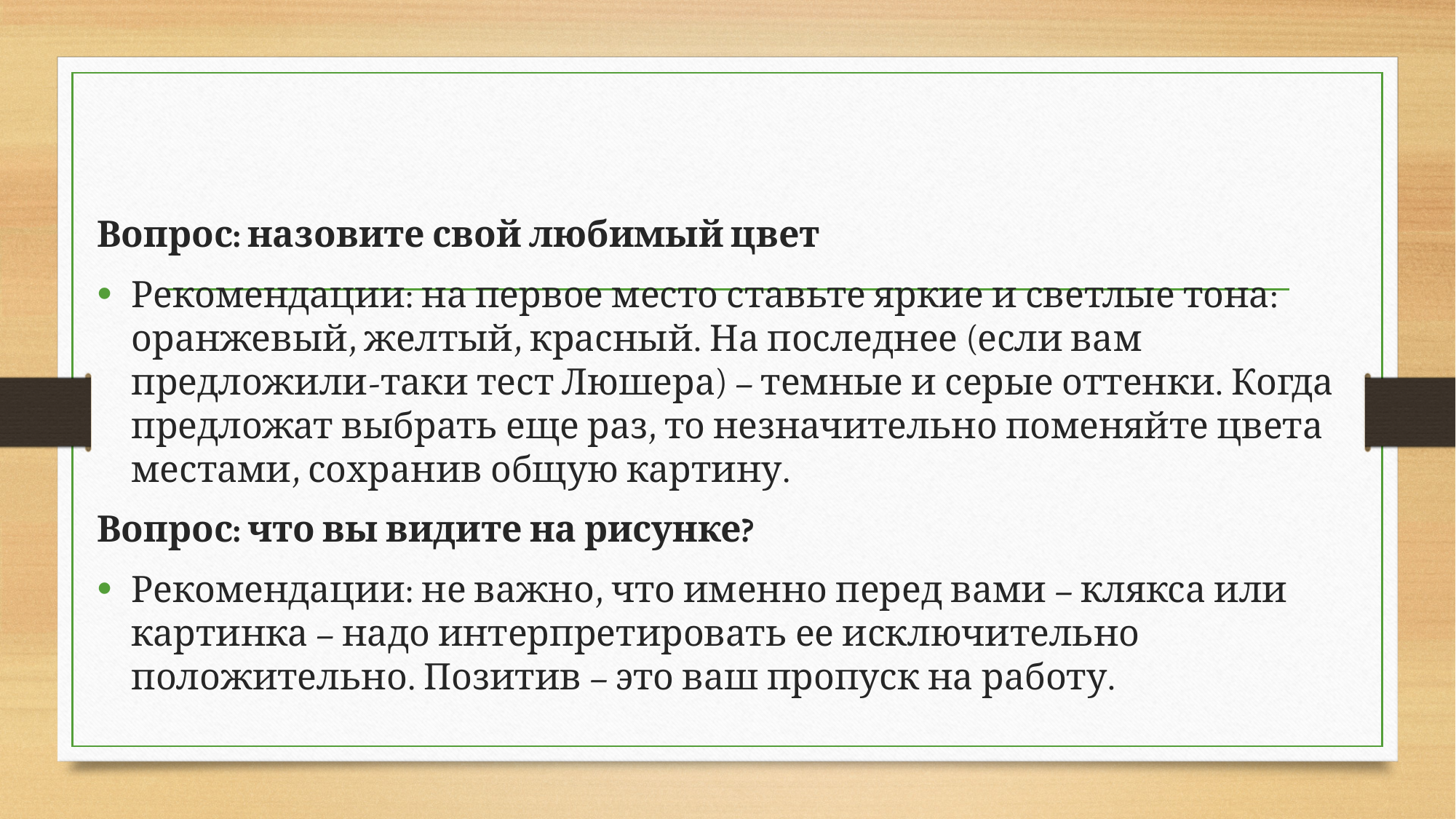

Вопрос: назовите свой любимый цвет
Рекомендации: на первое место ставьте яркие и светлые тона: оранжевый, желтый, красный. На последнее (если вам предложили-таки тест Люшера) – темные и серые оттенки. Когда предложат выбрать еще раз, то незначительно поменяйте цвета местами, сохранив общую картину.
Вопрос: что вы видите на рисунке?
Рекомендации: не важно, что именно перед вами – клякса или картинка – надо интерпретировать ее исключительно положительно. Позитив – это ваш пропуск на работу.